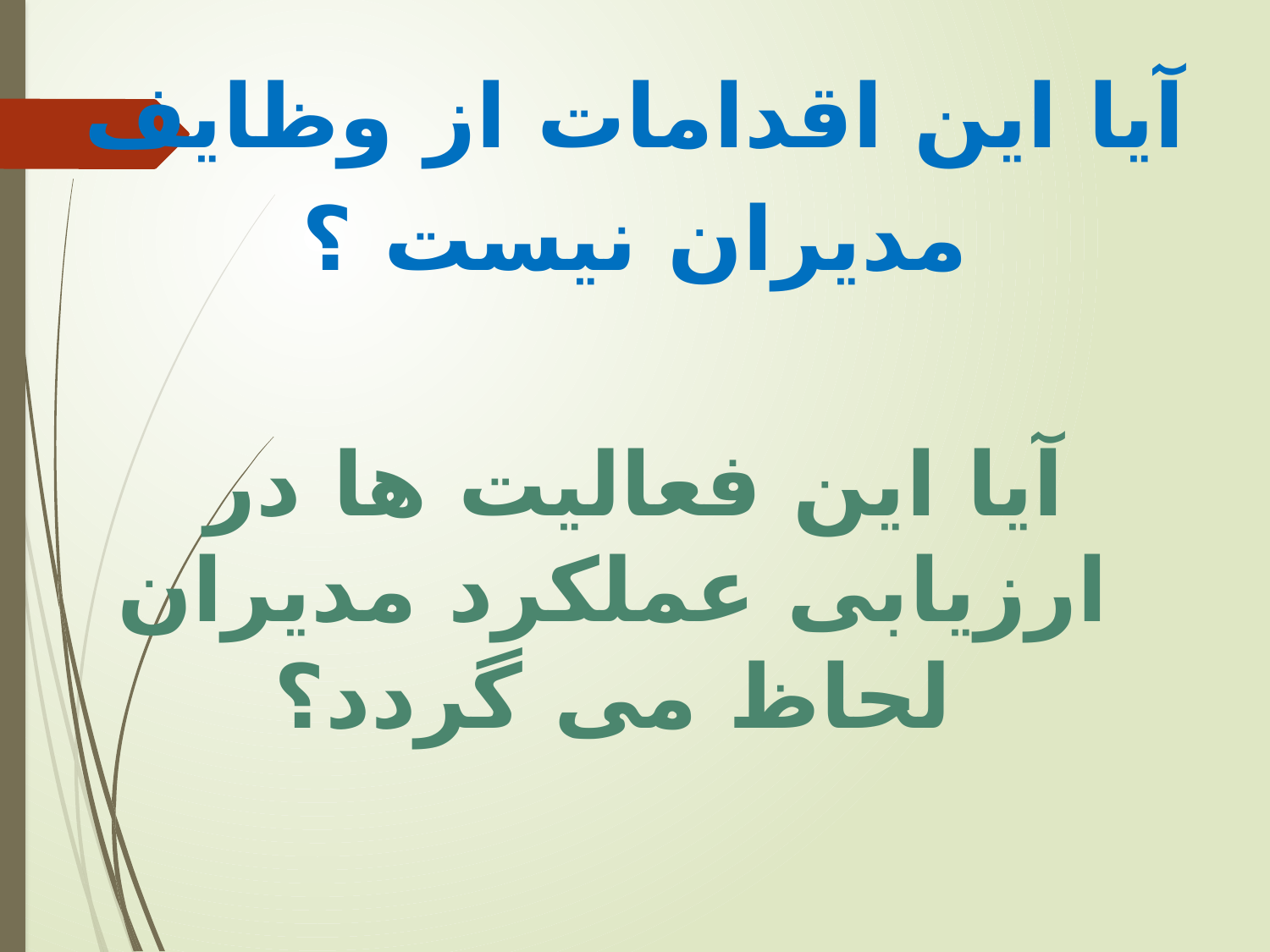

آیا این اقدامات از وظایف
مدیران نیست ؟

آیا این فعالیت ها در ارزیابی عملکرد مدیران لحاظ می گردد؟